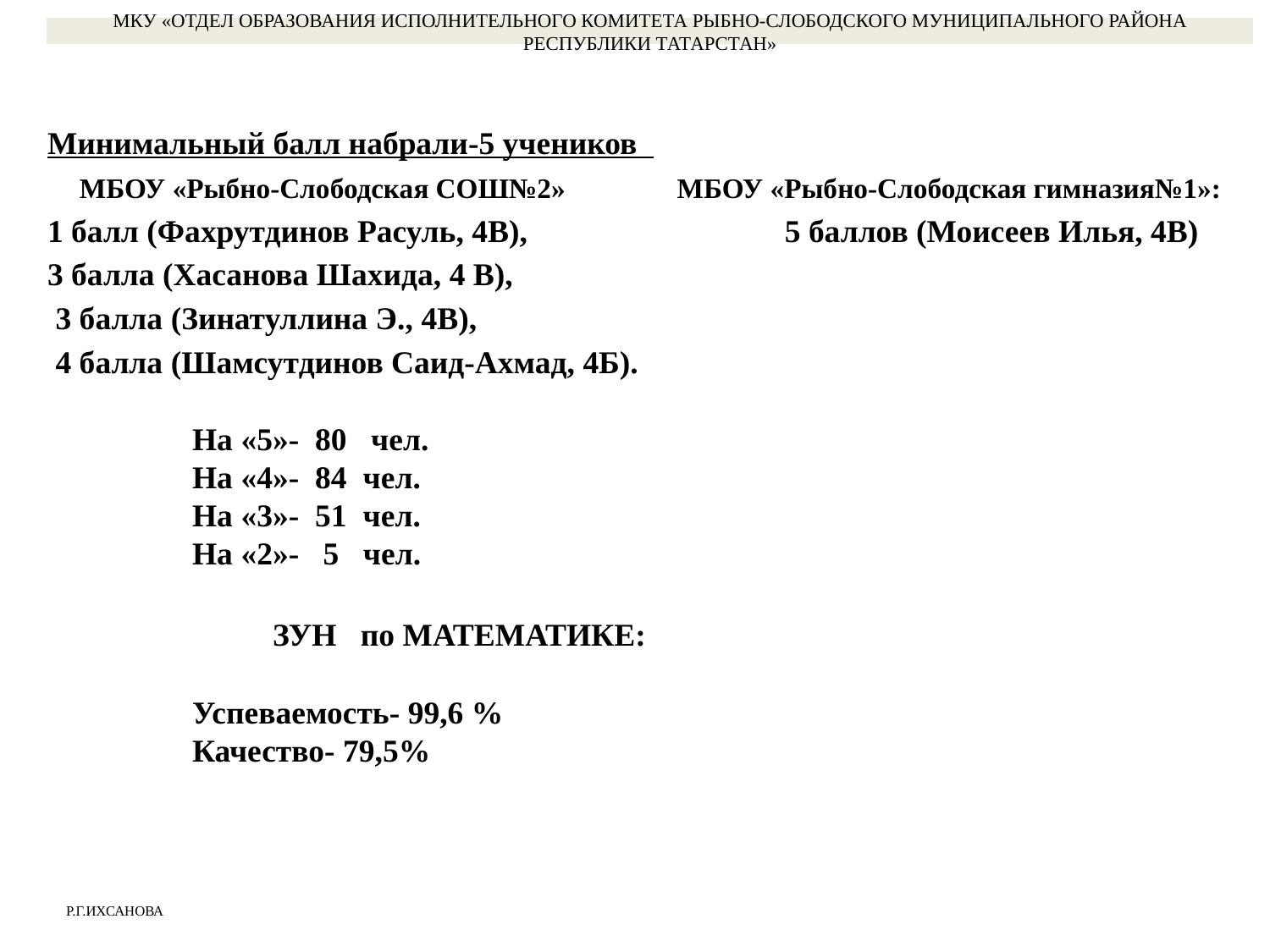

МКУ «ОТДЕЛ ОБРАЗОВАНИЯ ИСПОЛНИТЕЛЬНОГО КОМИТЕТА РЫБНО-СЛОБОДСКОГО МУНИЦИПАЛЬНОГО РАЙОНА РЕСПУБЛИКИ ТАТАРСТАН»
Минимальный балл набрали-5 учеников
    МБОУ «Рыбно-Слободская СОШ№2»                МБОУ «Рыбно-Слободская гимназия№1»:
1 балл (Фахрутдинов Расуль, 4В),                                5 баллов (Моисеев Илья, 4В)
3 балла (Хасанова Шахида, 4 В),
 3 балла (Зинатуллина Э., 4В),
 4 балла (Шамсутдинов Саид-Ахмад, 4Б).

                  На «5»-  80   чел.
                  На «4»-  84  чел.
                  На «3»-  51  чел.
                  На «2»-   5   чел.

                            ЗУН   по МАТЕМАТИКЕ:

                  Успеваемость- 99,6 %
                  Качество- 79,5%
Р.Г.ИХСАНОВА